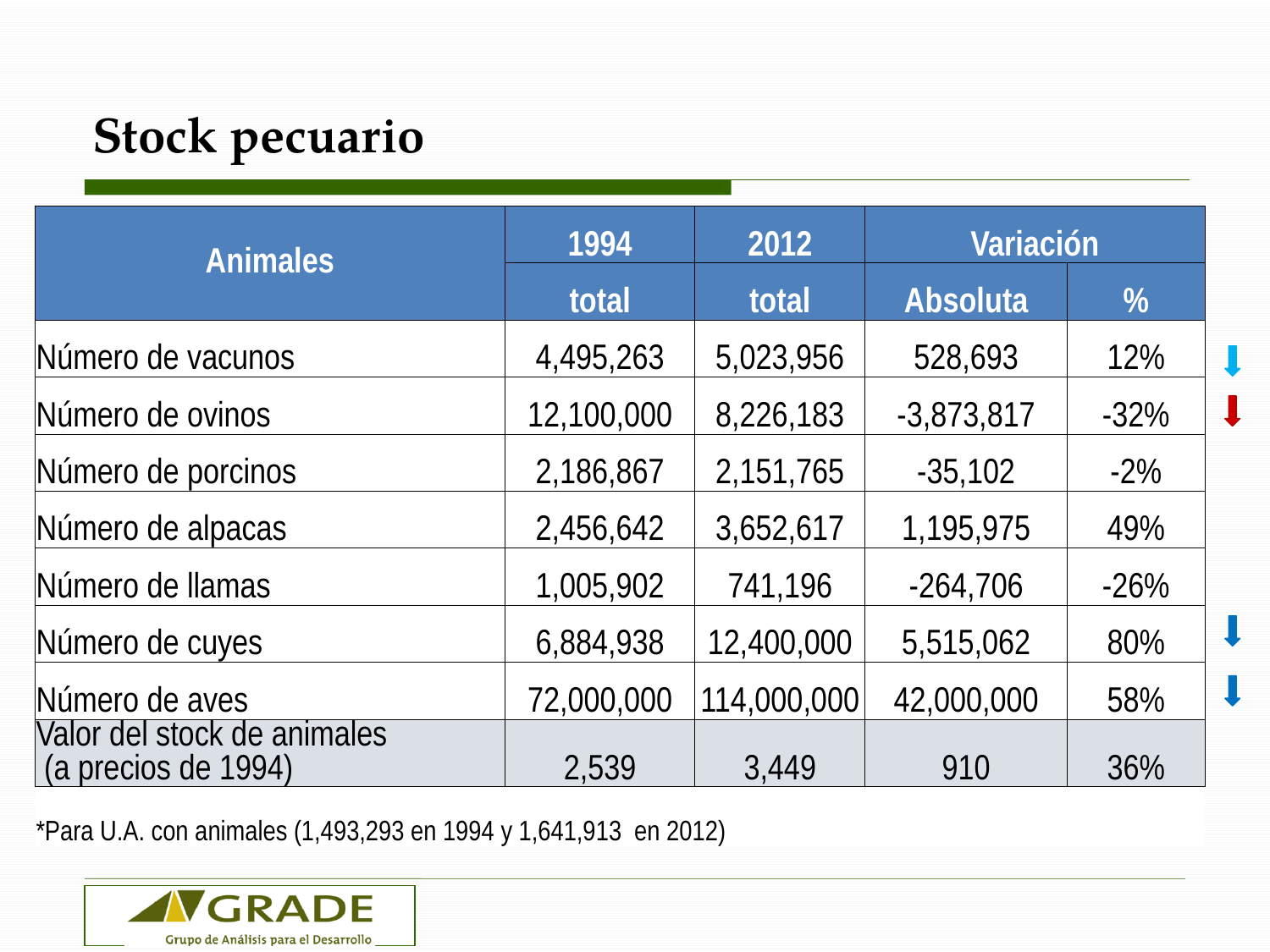

# Stock pecuario
| Animales | 1994 | 2012 | Variación |  |
| --- | --- | --- | --- | --- |
|  | total | total | Absoluta | % |
| Número de vacunos | 4,495,263 | 5,023,956 | 528,693 | 12% |
| Número de ovinos | 12,100,000 | 8,226,183 | -3,873,817 | -32% |
| Número de porcinos | 2,186,867 | 2,151,765 | -35,102 | -2% |
| Número de alpacas | 2,456,642 | 3,652,617 | 1,195,975 | 49% |
| Número de llamas | 1,005,902 | 741,196 | -264,706 | -26% |
| Número de cuyes | 6,884,938 | 12,400,000 | 5,515,062 | 80% |
| Número de aves | 72,000,000 | 114,000,000 | 42,000,000 | 58% |
| Valor del stock de animales (a precios de 1994) | 2,539 | 3,449 | 910 | 36% |
| \*Para U.A. con animales (1,493,293 en 1994 y 1,641,913 en 2012) |  |  |  |  |